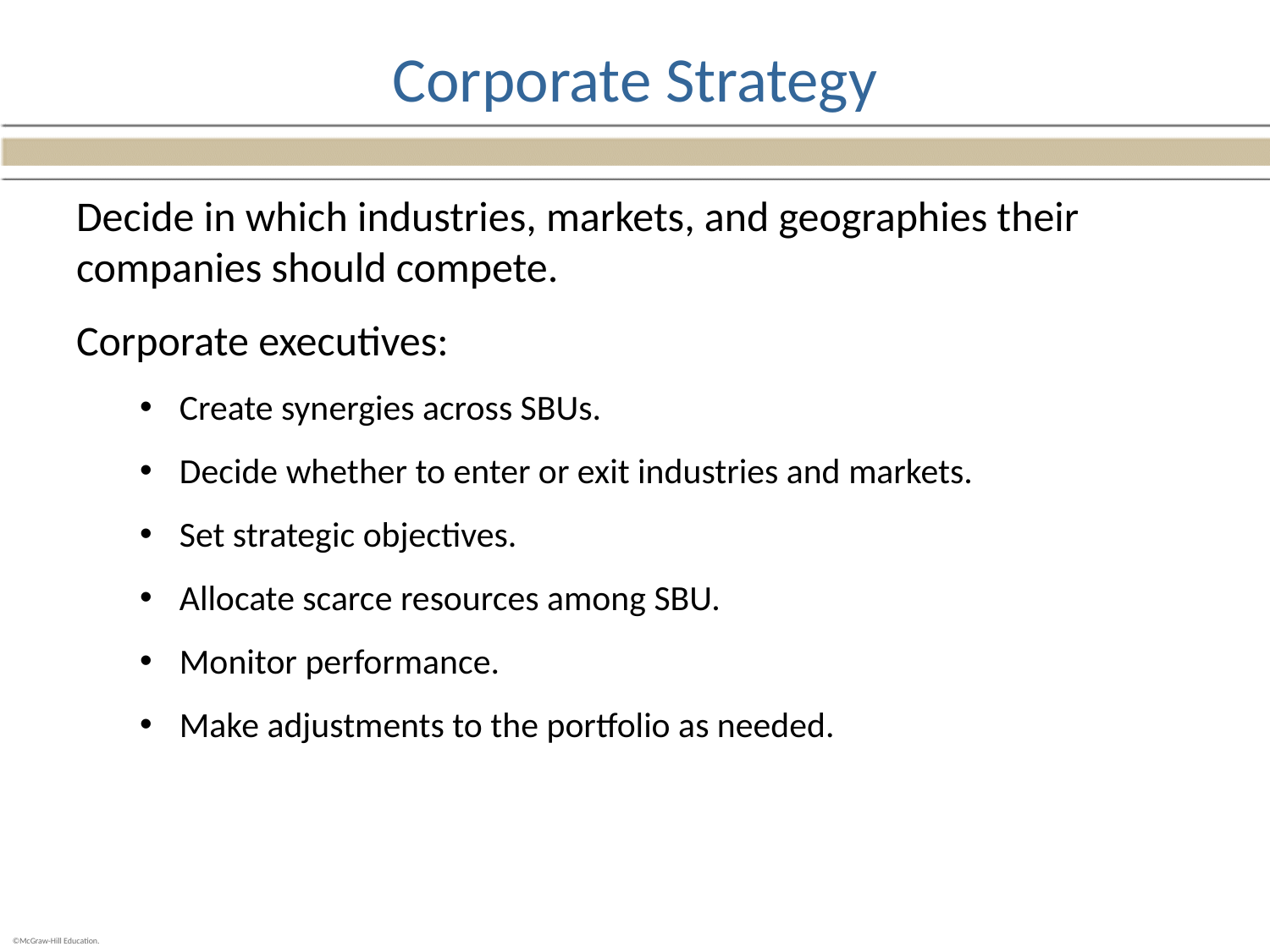

# Corporate Strategy
Decide in which industries, markets, and geographies their companies should compete.
Corporate executives:
Create synergies across SBUs.
Decide whether to enter or exit industries and markets.
Set strategic objectives.
Allocate scarce resources among SBU.
Monitor performance.
Make adjustments to the portfolio as needed.